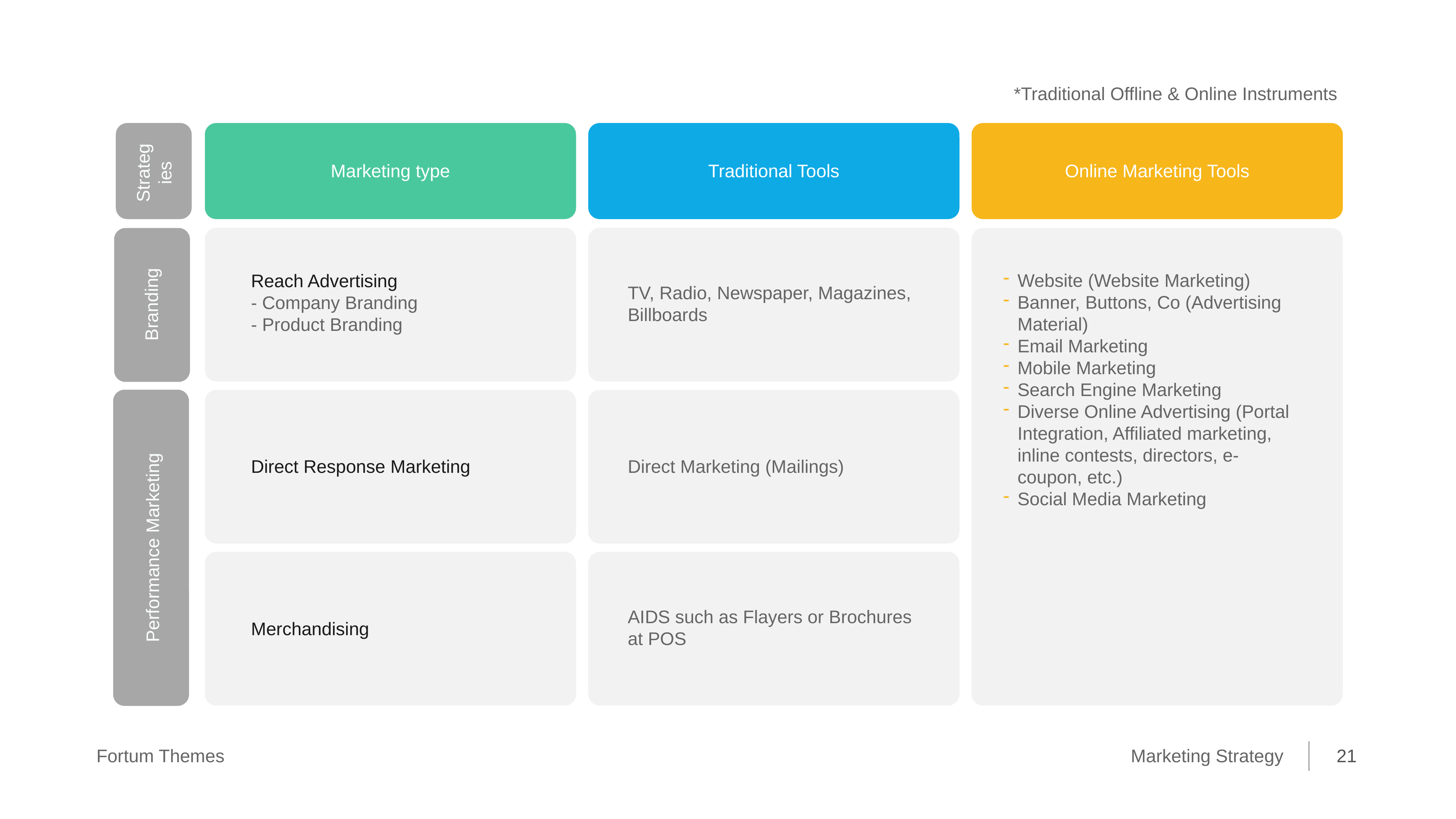

*Traditional Offline & Online Instruments

Strategies
Marketing type
Traditional Tools
Online Marketing Tools

Website (Website Marketing)
Banner, Buttons, Co (Advertising Material)
Email Marketing
Mobile Marketing
Search Engine Marketing
Diverse Online Advertising (Portal Integration, Affiliated marketing, inline contests, directors, e-coupon, etc.)
Social Media Marketing
Reach Advertising
- Company Branding
- Product Branding
TV, Radio, Newspaper, Magazines, Billboards
Branding

Direct Response Marketing
Direct Marketing (Mailings)
Performance Marketing

AIDS such as Flayers or Brochures at POS
Merchandising
21